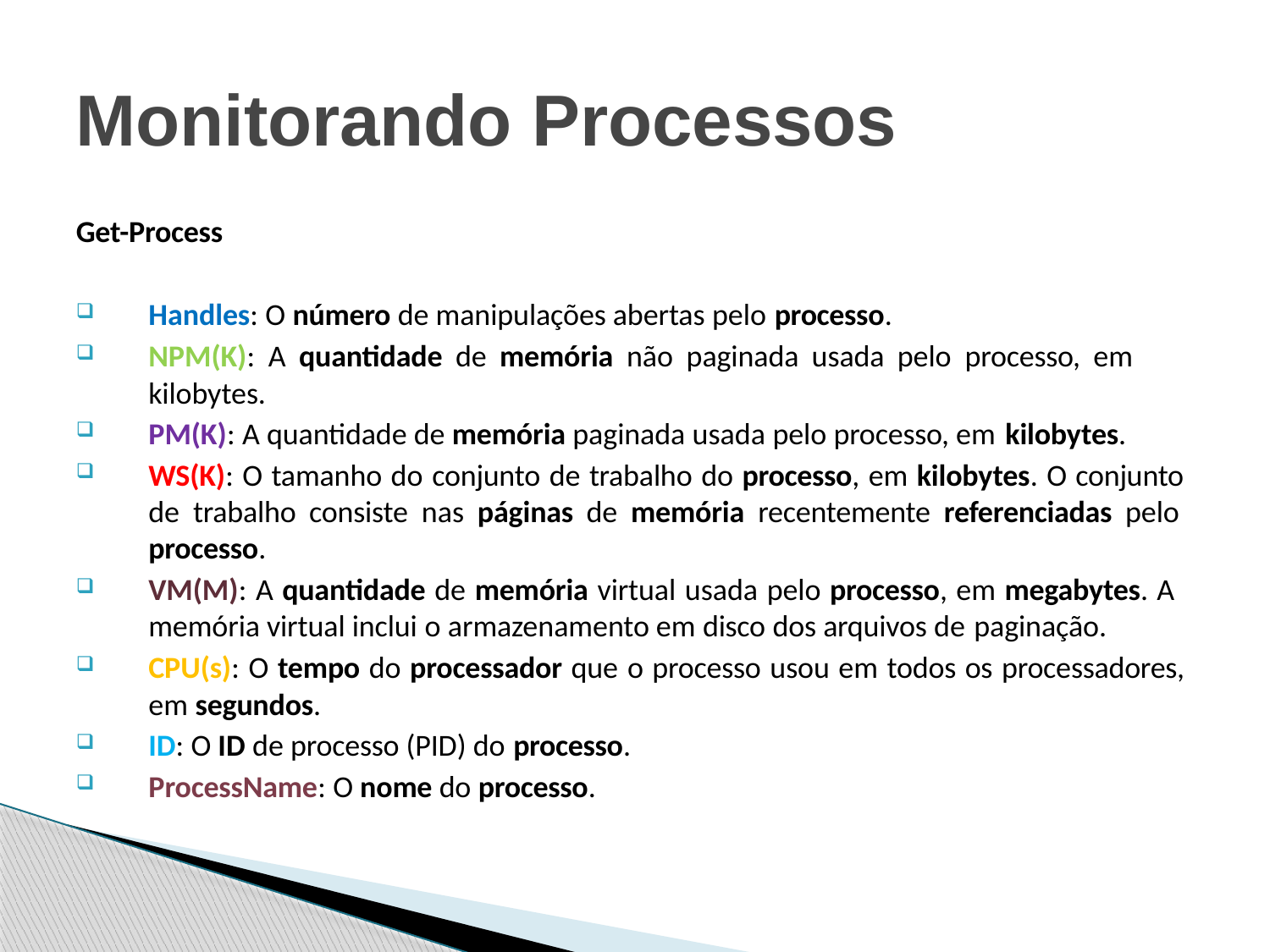

# Monitorando Processos
Get-Process

Handles: O número de manipulações abertas pelo processo.
NPM(K): A quantidade de memória não paginada usada pelo processo, em kilobytes.
PM(K): A quantidade de memória paginada usada pelo processo, em kilobytes.
WS(K): O tamanho do conjunto de trabalho do processo, em kilobytes. O conjunto  de trabalho consiste nas páginas de memória recentemente referenciadas pelo  processo.
VM(M): A quantidade de memória virtual usada pelo processo, em megabytes. A  memória virtual inclui o armazenamento em disco dos arquivos de paginação.
CPU(s): O tempo do processador que o processo usou em todos os processadores,  em segundos.
ID: O ID de processo (PID) do processo.
ProcessName: O nome do processo.